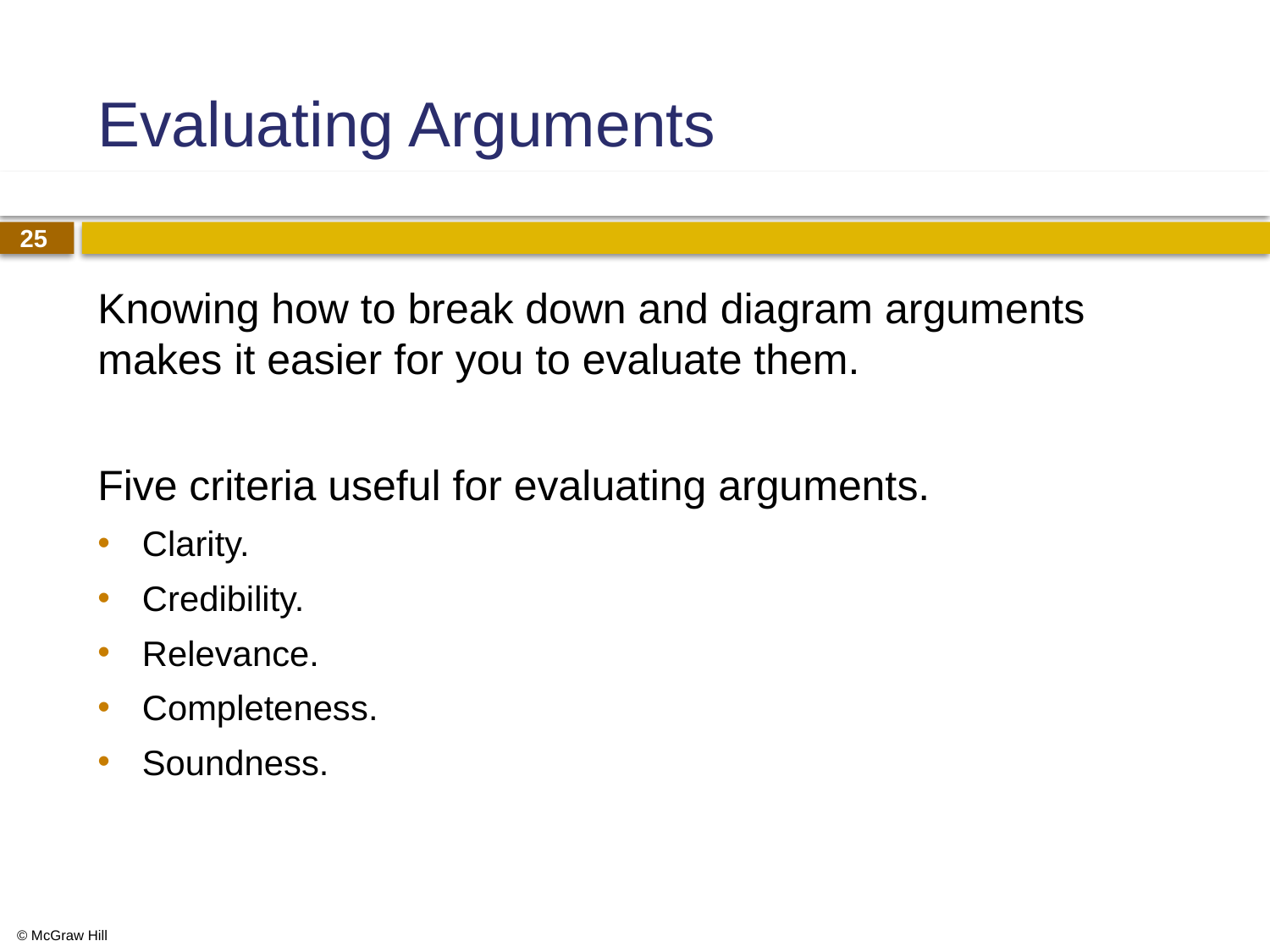

# Evaluating Arguments
Knowing how to break down and diagram arguments makes it easier for you to evaluate them.

Five criteria useful for evaluating arguments.
Clarity.
Credibility.
Relevance.
Completeness.
Soundness.